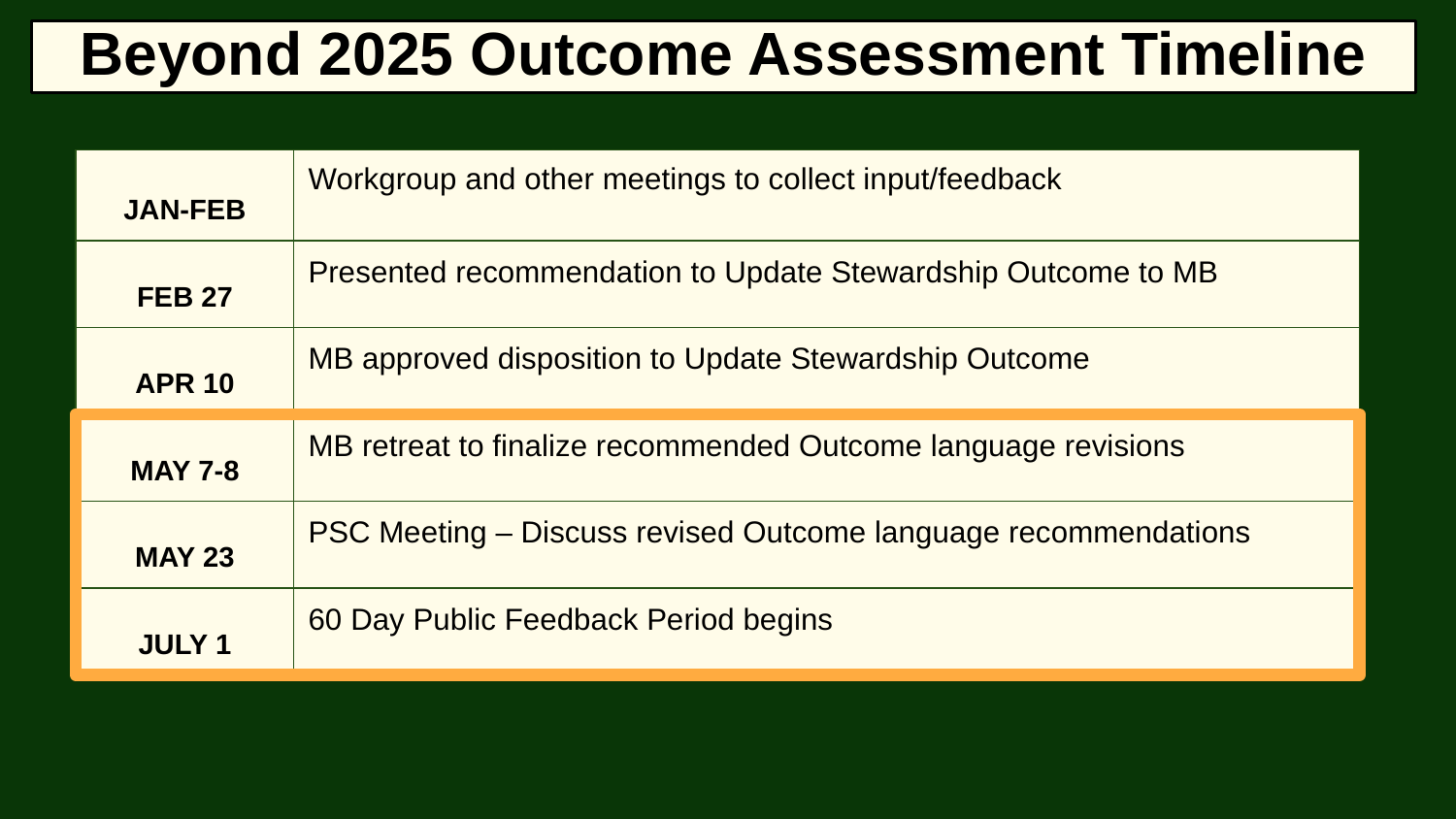

Beyond 2025 Outcome Assessment Timeline
| JAN-FEB | Workgroup and other meetings to collect input/feedback |
| --- | --- |
| FEB 27 | Presented recommendation to Update Stewardship Outcome to MB |
| APR 10 | MB approved disposition to Update Stewardship Outcome |
| MAY 7-8 | MB retreat to finalize recommended Outcome language revisions |
| MAY 23 | PSC Meeting – Discuss revised Outcome language recommendations |
| JULY 1 | 60 Day Public Feedback Period begins |